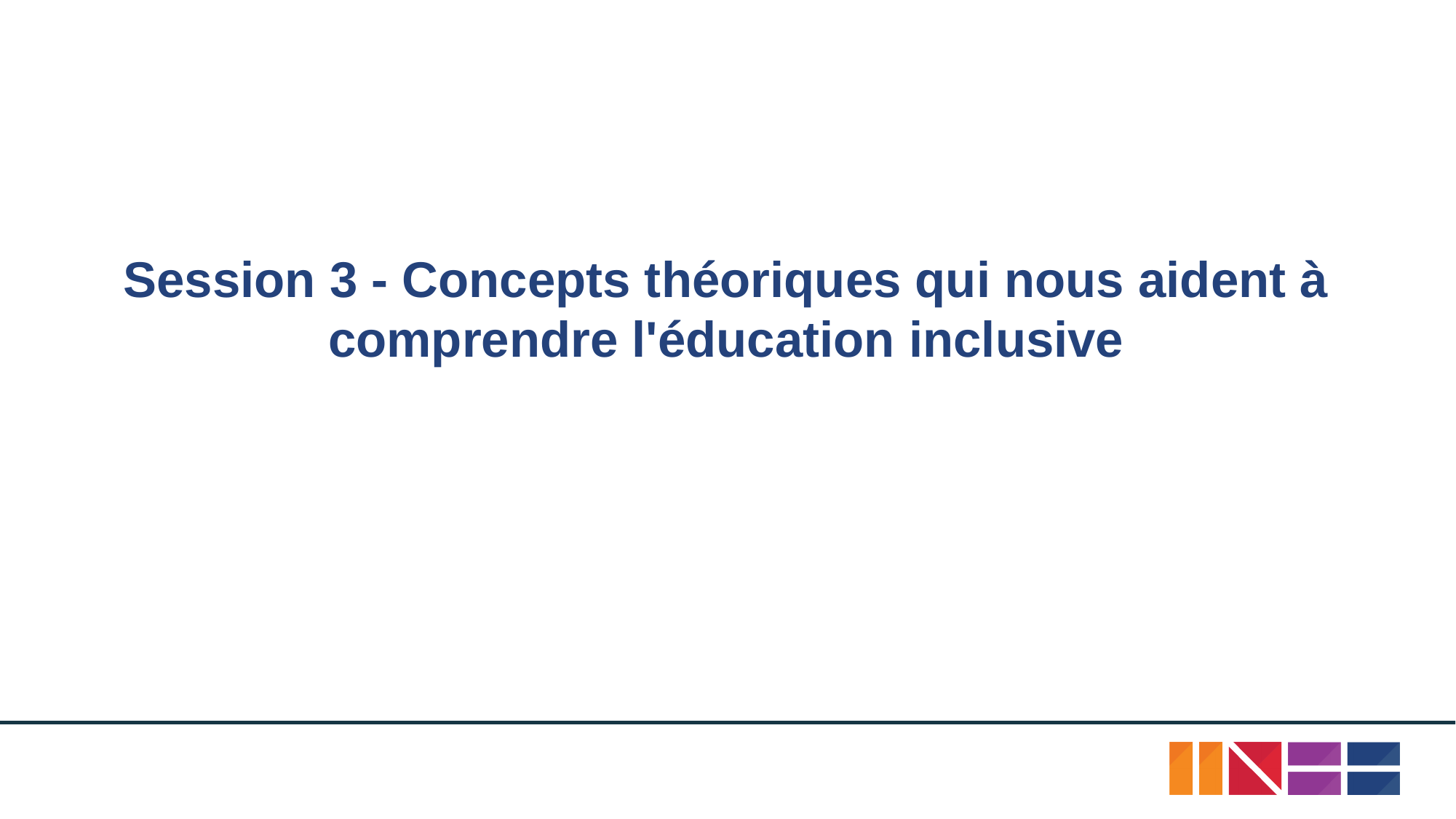

# Session 3 - Concepts théoriques qui nous aident à comprendre l'éducation inclusive